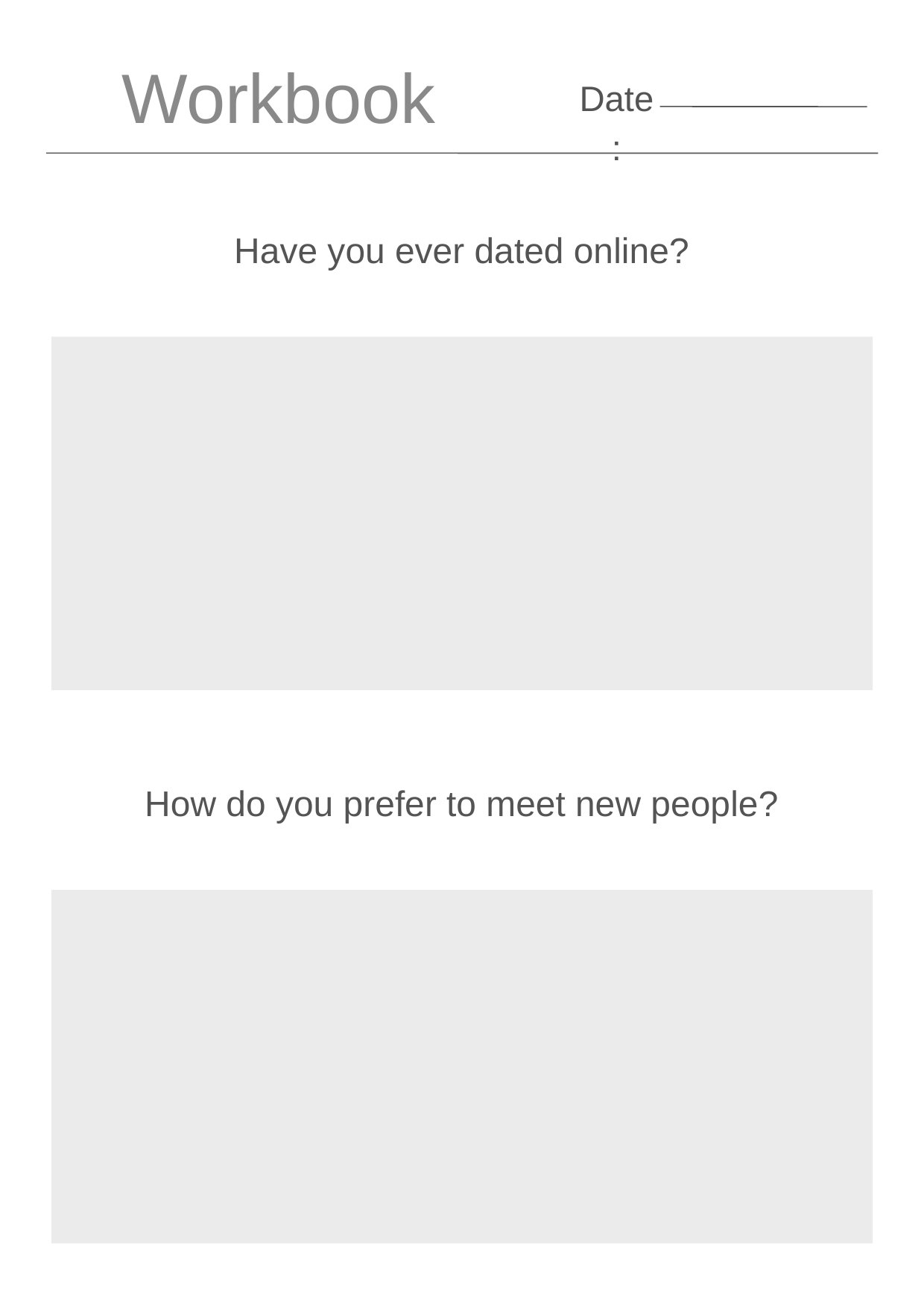

Workbook
Date:

Have you ever dated online?

How do you prefer to meet new people?